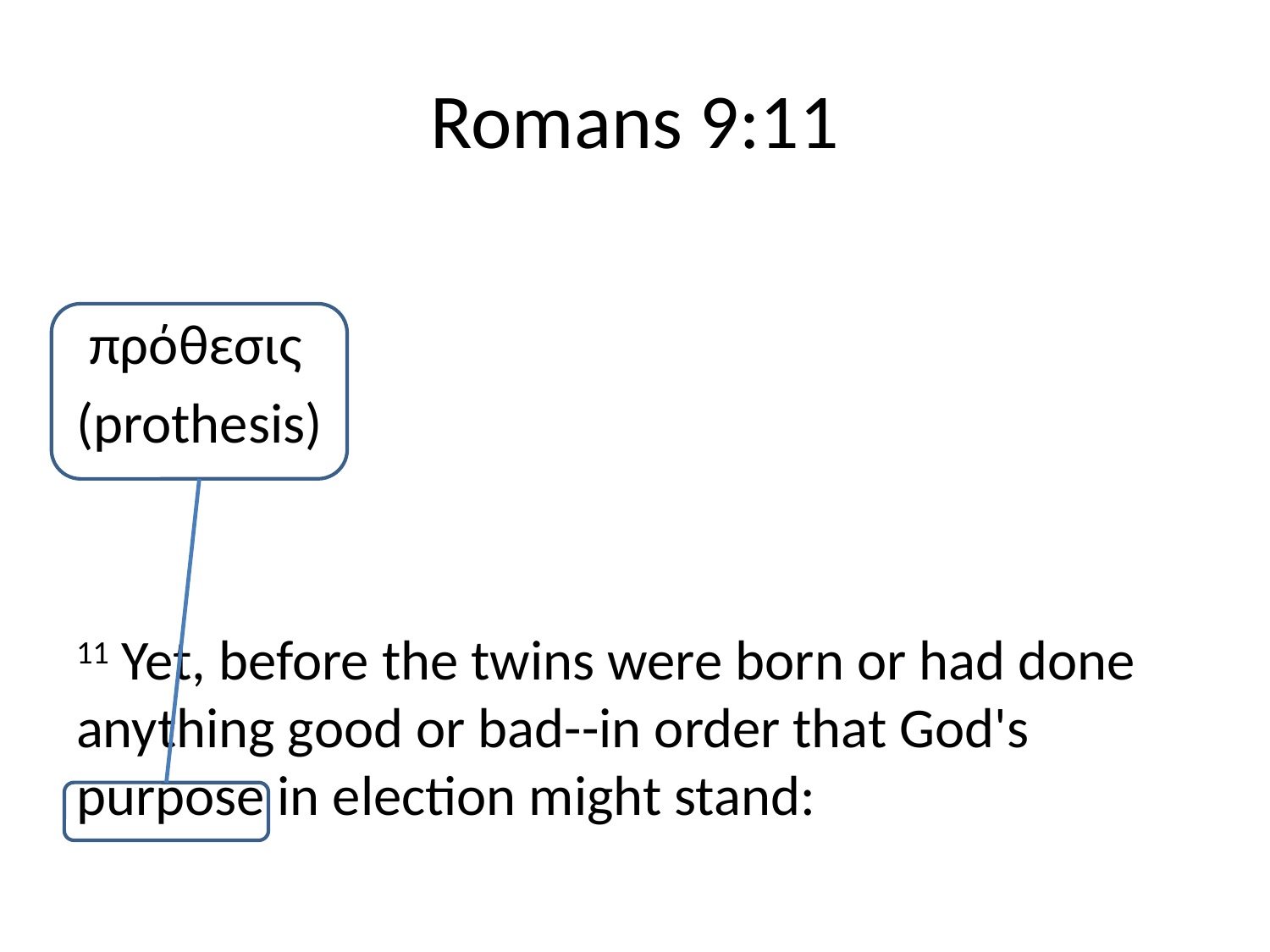

# Romans 9:11

 πρόθεσις
(prothesis)

11 Yet, before the twins were born or had done anything good or bad--in order that God's purpose in election might stand: